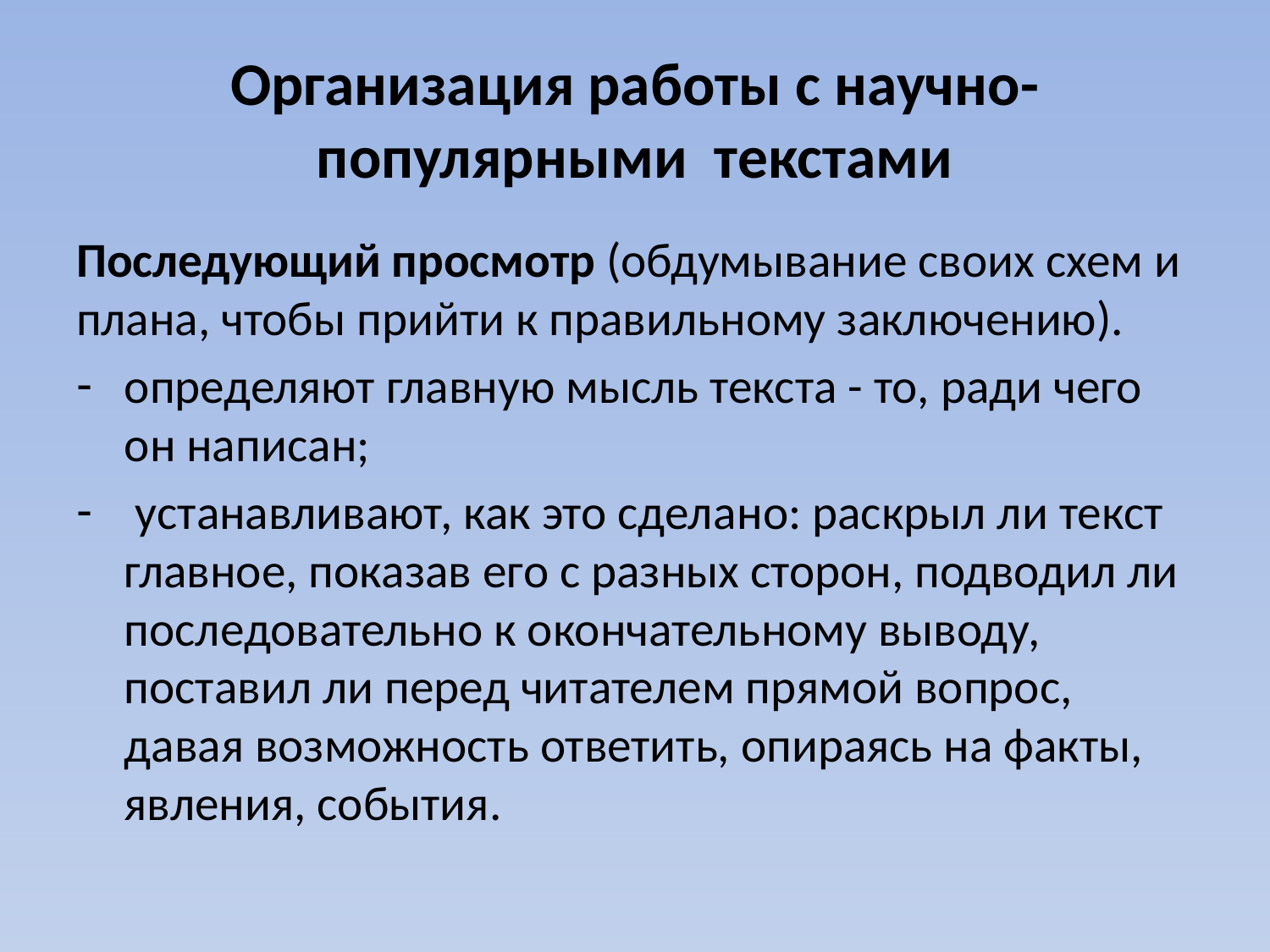

# Организация работы с научно-популярными  текстами
Последующий просмотр (обду­мывание своих схем и плана, чтобы прийти к правильному заключению).
определяют главную мысль текста - то, ради чего он напи­сан;
 устанавливают, как это сдела­но: раскрыл ли текст главное, пока­зав его с разных сторон, подводил ли последовательно к окончательному выводу, поставил ли перед читателем прямой вопрос, давая возможность ответить, опираясь на факты, явле­ния, события.